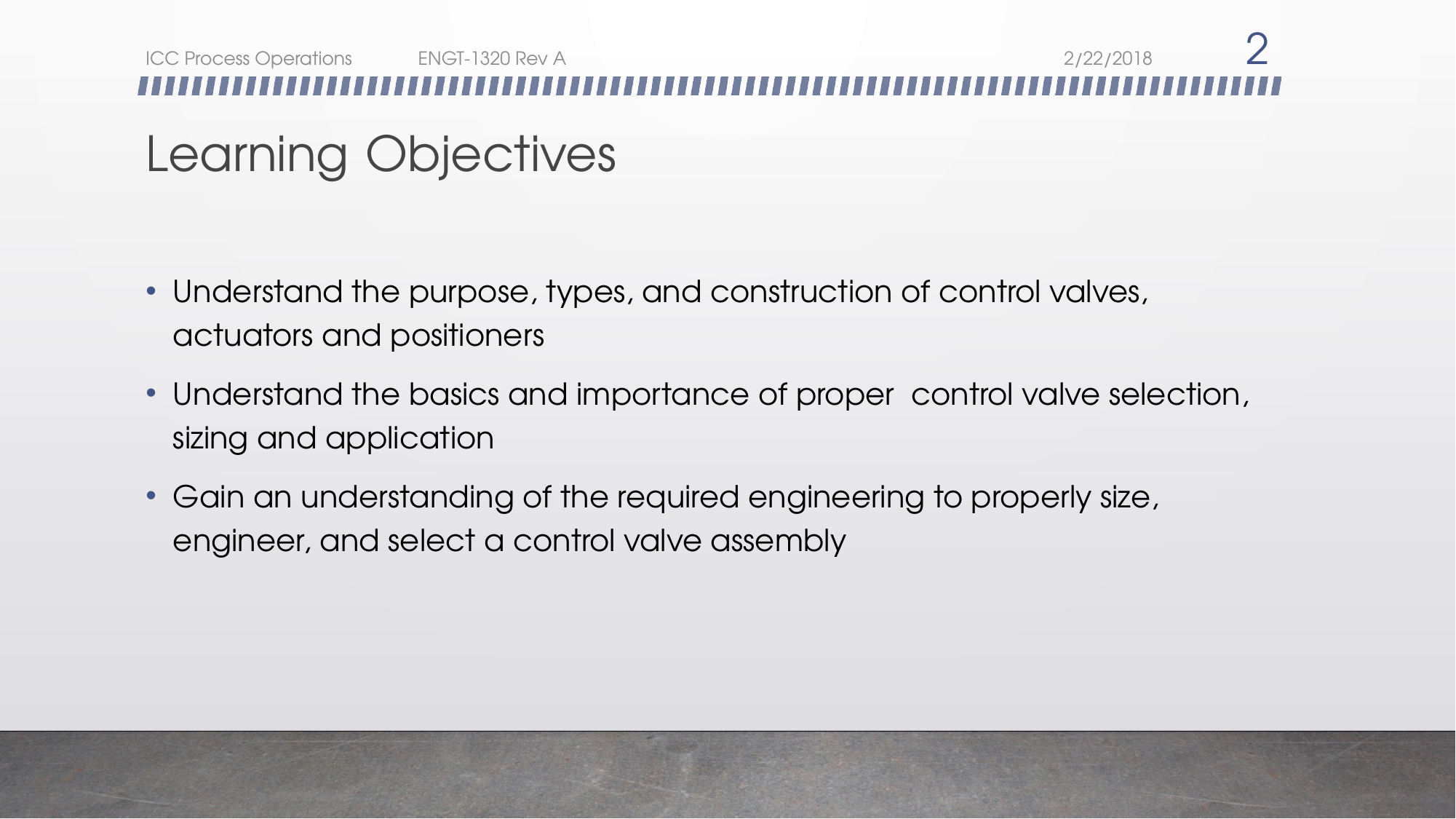

2
ICC Process Operations             ENGT-1320 Rev A
2/22/2018
# Learning Objectives
Understand the purpose, types, and construction of control valves, actuators and positioners
Understand the basics and importance of proper  control valve selection, sizing and application
Gain an understanding of the required engineering to properly size, engineer, and select a control valve assembly